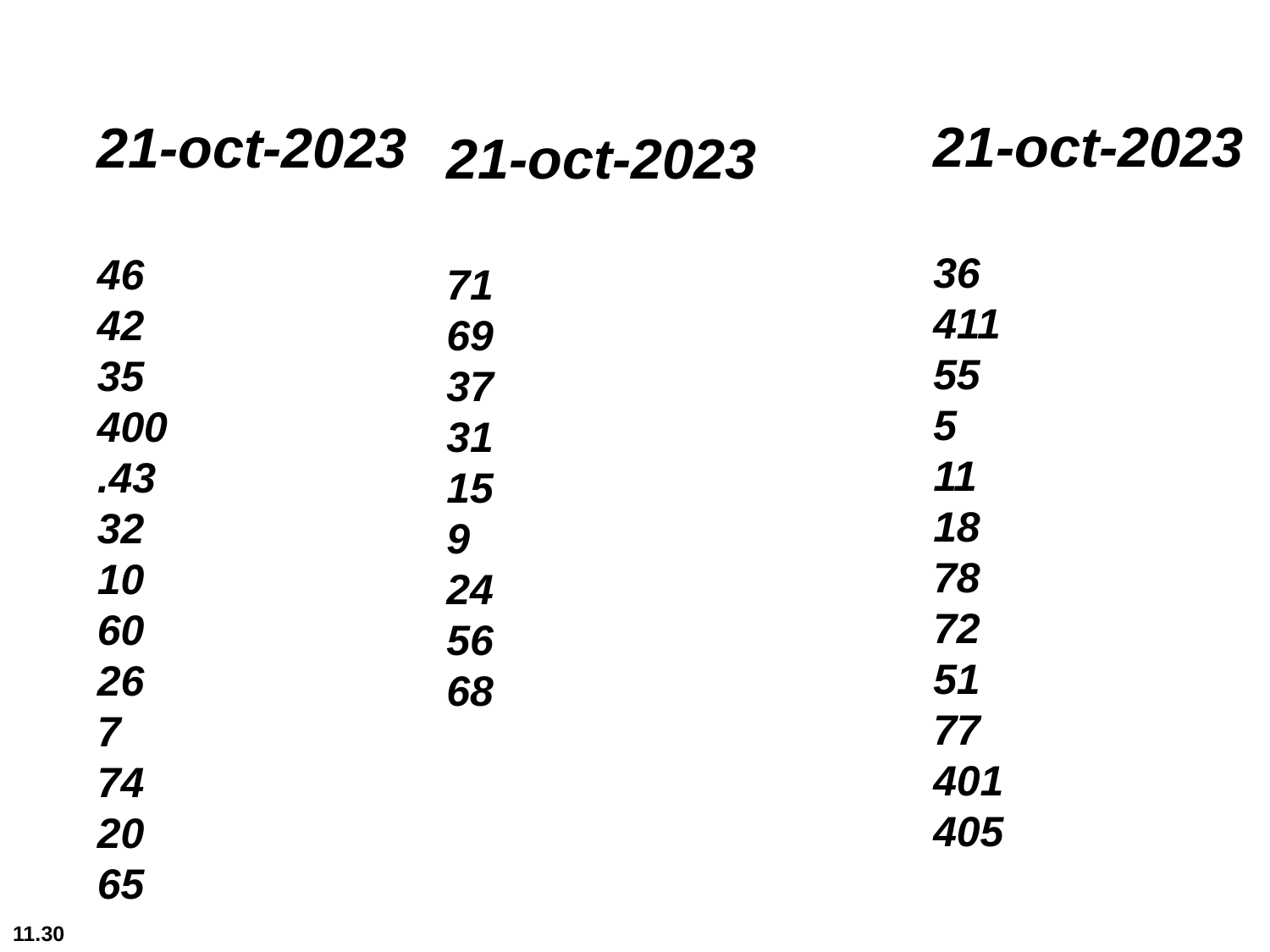

21-oct-2023

36
411
55
5
11
18
78
72
51
77
401
405

21-oct-2023

46
42
35
400
.43
32
10
60
26
7
74
20
65

21-oct-2023

71
69
37
31
15
9
24
56
68

11.30